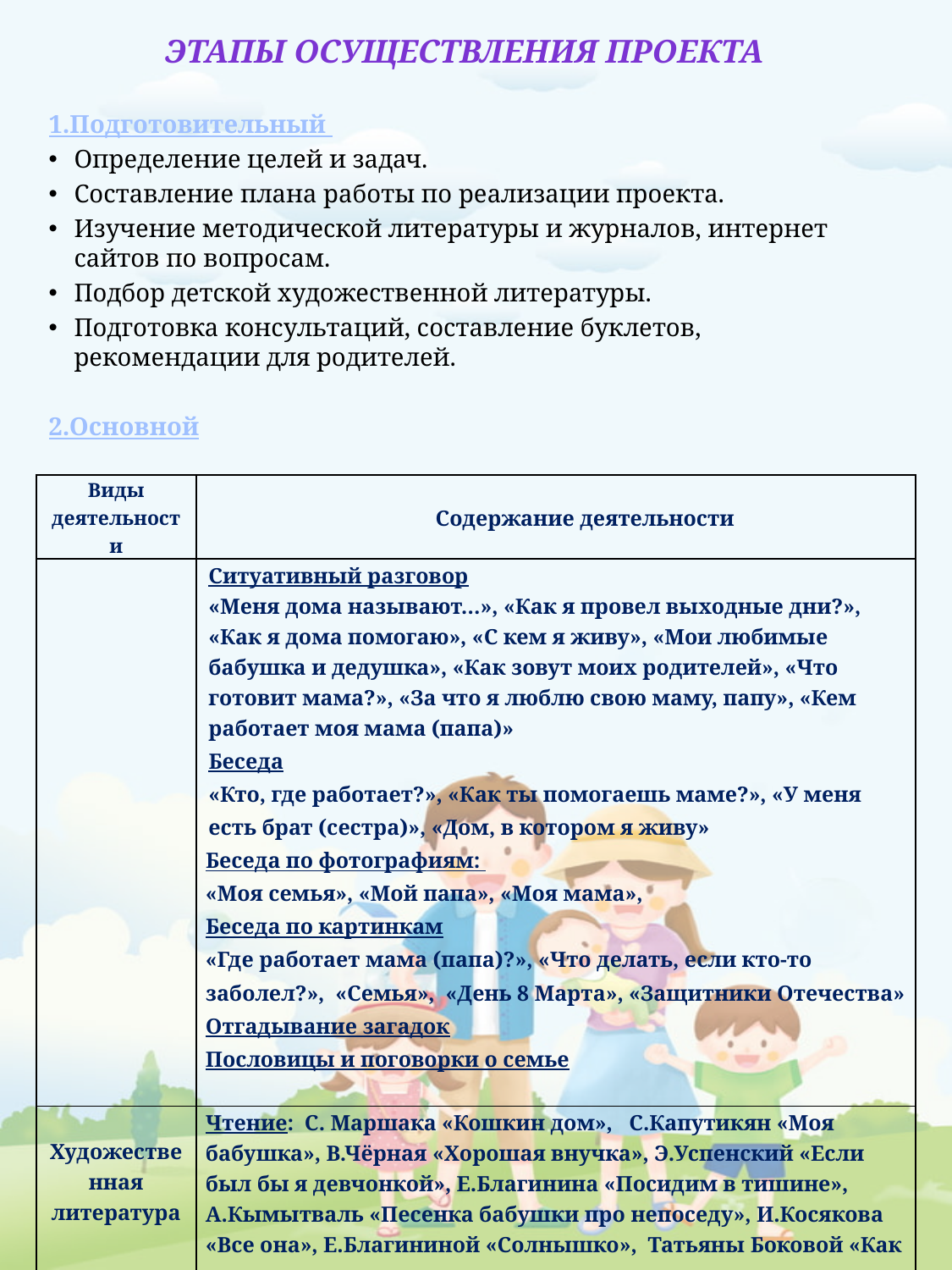

Этапы осуществления проекта

1.Подготовительный
Определение целей и задач.
Составление плана работы по реализации проекта.
Изучение методической литературы и журналов, интернет сайтов по вопросам.
Подбор детской художественной литературы.
Подготовка консультаций, составление буклетов, рекомендации для родителей.

2.Основной

| Виды деятельности | Содержание деятельности |
| --- | --- |
|  | Ситуативный разговор «Меня дома называют…», «Как я провел выходные дни?», «Как я дома помогаю», «С кем я живу», «Мои любимые бабушка и дедушка», «Как зовут моих родителей», «Что готовит мама?», «За что я люблю свою маму, папу», «Кем работает моя мама (папа)» Беседа «Кто, где работает?», «Как ты помогаешь маме?», «У меня есть брат (сестра)», «Дом, в котором я живу» Беседа по фотографиям: «Моя семья», «Мой папа», «Моя мама», Беседа по картинкам «Где работает мама (папа)?», «Что делать, если кто-то заболел?», «Семья», «День 8 Марта», «Защитники Отечества» Отгадывание загадок Пословицы и поговорки о семье |
| Художественная литература | Чтение: С. Маршака «Кошкин дом», С.Капутикян «Моя бабушка», В.Чёрная «Хорошая внучка», Э.Успенский «Если был бы я девчонкой», Е.Благинина «Посидим в тишине», А.Кымытваль «Песенка бабушки про непоседу», И.Косякова «Все она», Е.Благининой «Солнышко»,  Татьяны Боковой «Как папа». |